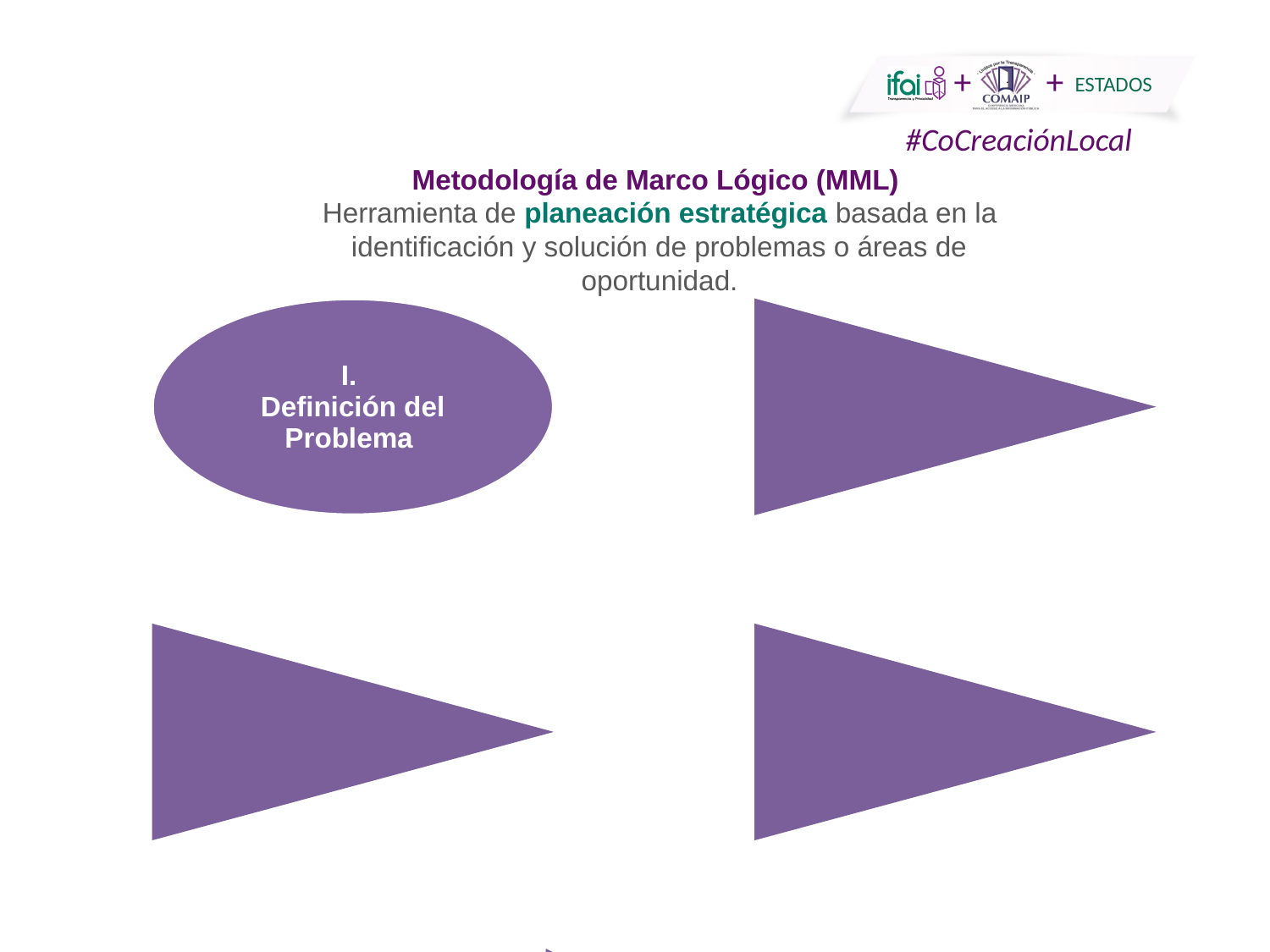

Metodología de Marco Lógico (MML)
Herramienta de planeación estratégica basada en la identificación y solución de problemas o áreas de oportunidad.

I.
Definición del Problema